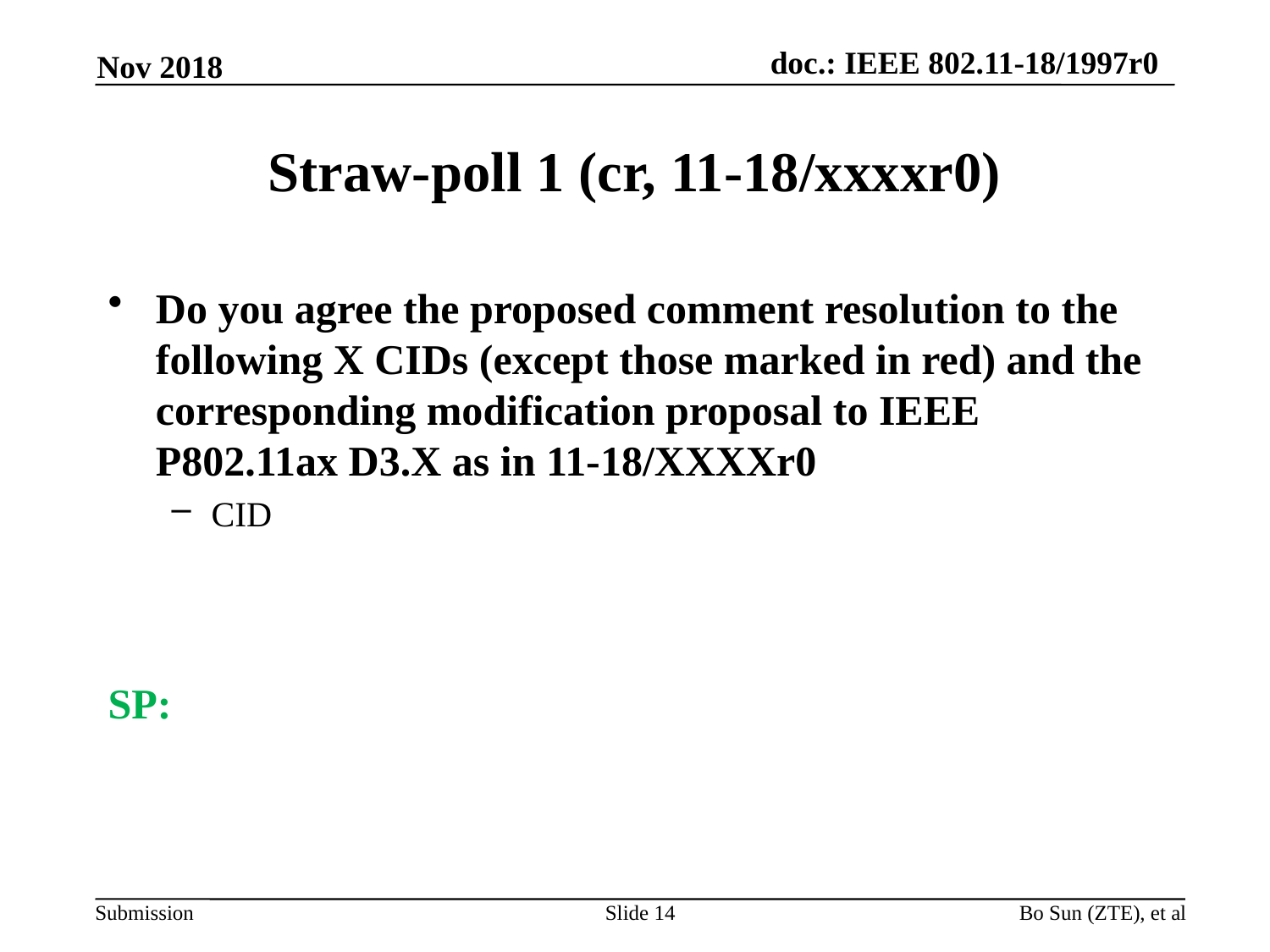

Nov 2018
# Straw-poll 1 (cr, 11-18/xxxxr0)
Do you agree the proposed comment resolution to the following X CIDs (except those marked in red) and the corresponding modification proposal to IEEE P802.11ax D3.X as in 11-18/XXXXr0
CID

SP:
Slide 14
Bo Sun (ZTE), et al